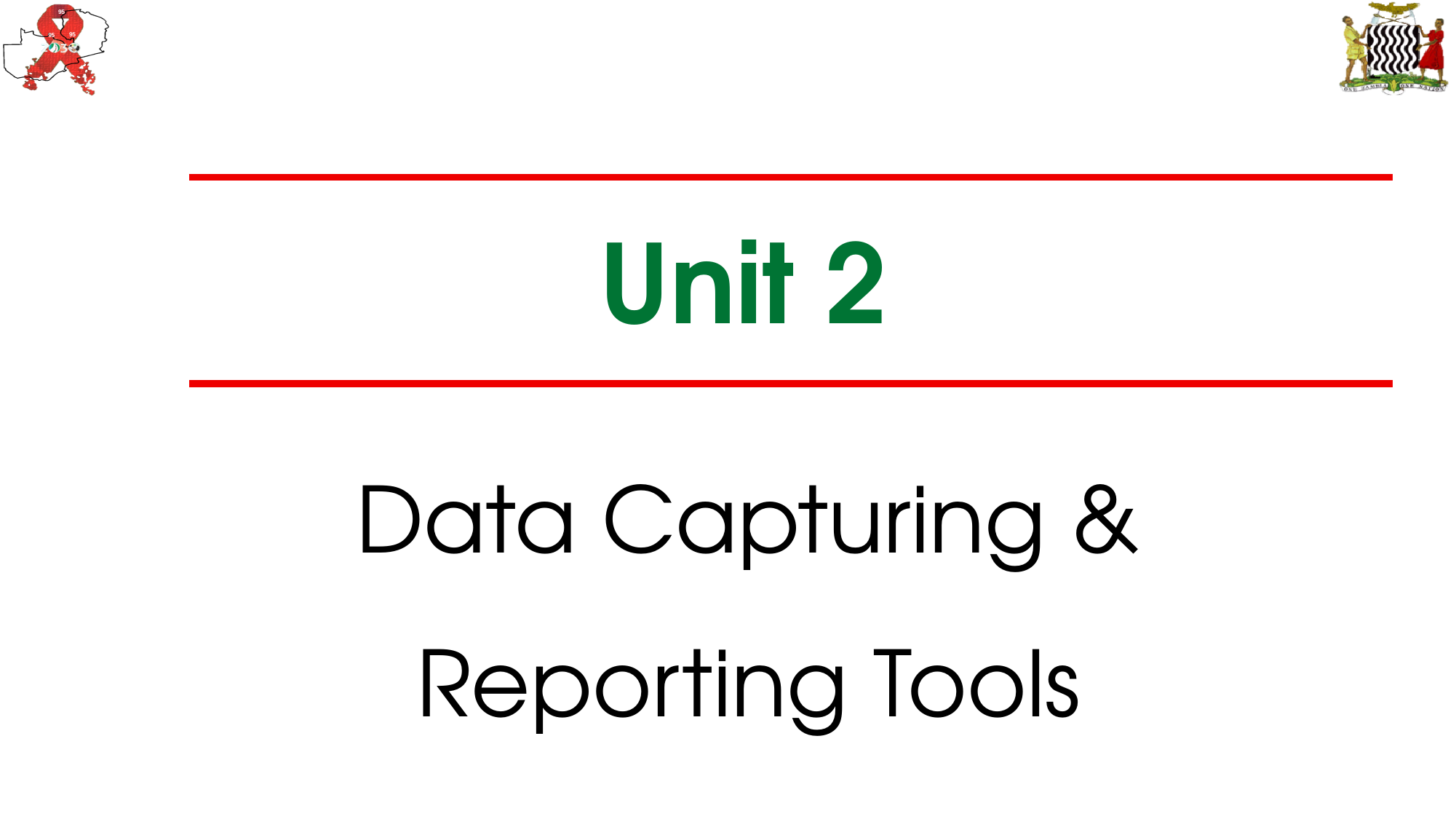

Unit 2
Data Capturing & Reporting Tools